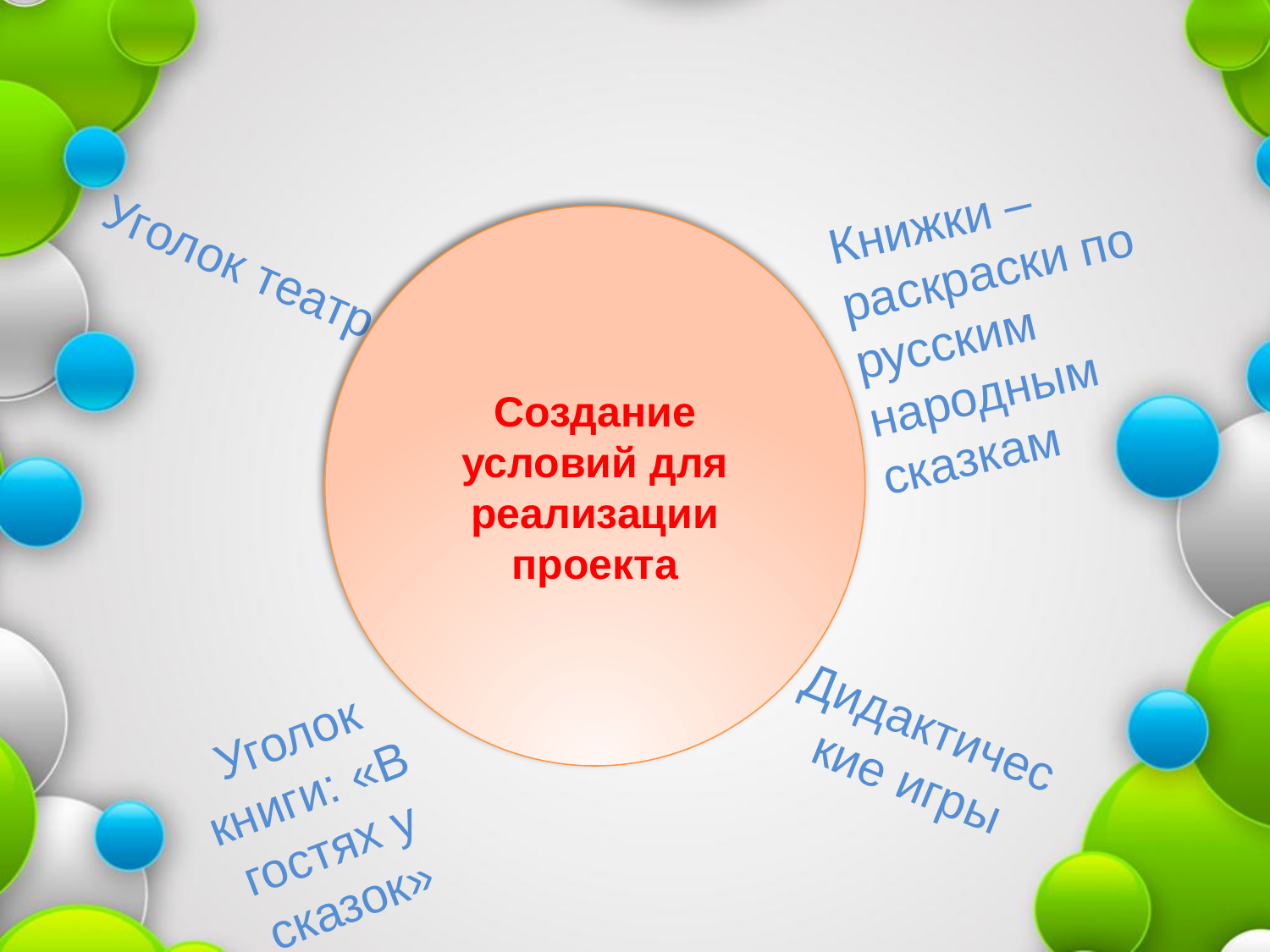

Книжки – раскраски по русским народным сказкам
Создание условий для реализации проекта
Уголок театра
Дидактические игры
Уголок книги: «В гостях у сказок»